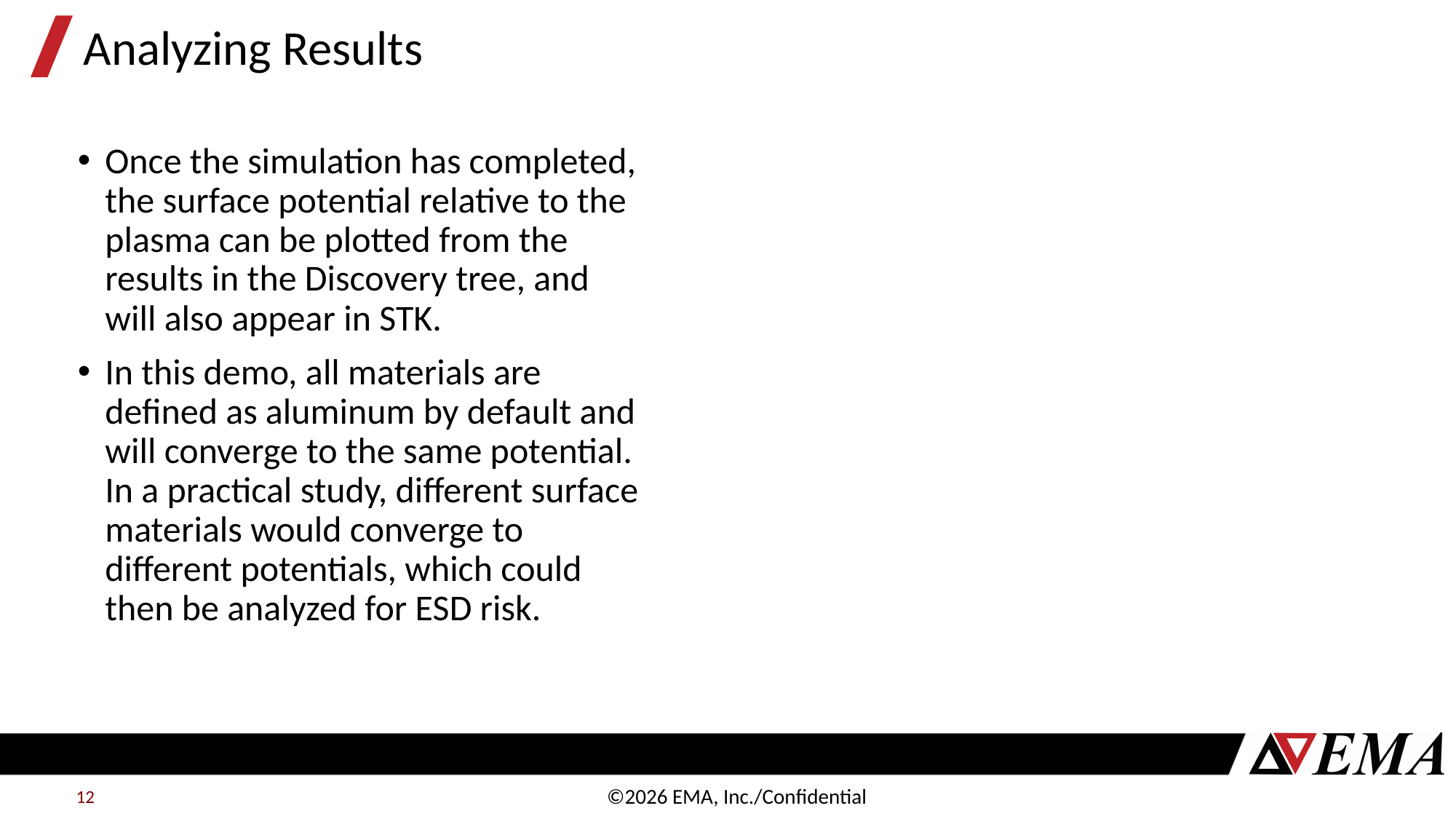

# Analyzing Results
Once the simulation has completed, the surface potential relative to the plasma can be plotted from the results in the Discovery tree, and will also appear in STK.
In this demo, all materials are defined as aluminum by default and will converge to the same potential. In a practical study, different surface materials would converge to different potentials, which could then be analyzed for ESD risk.
12